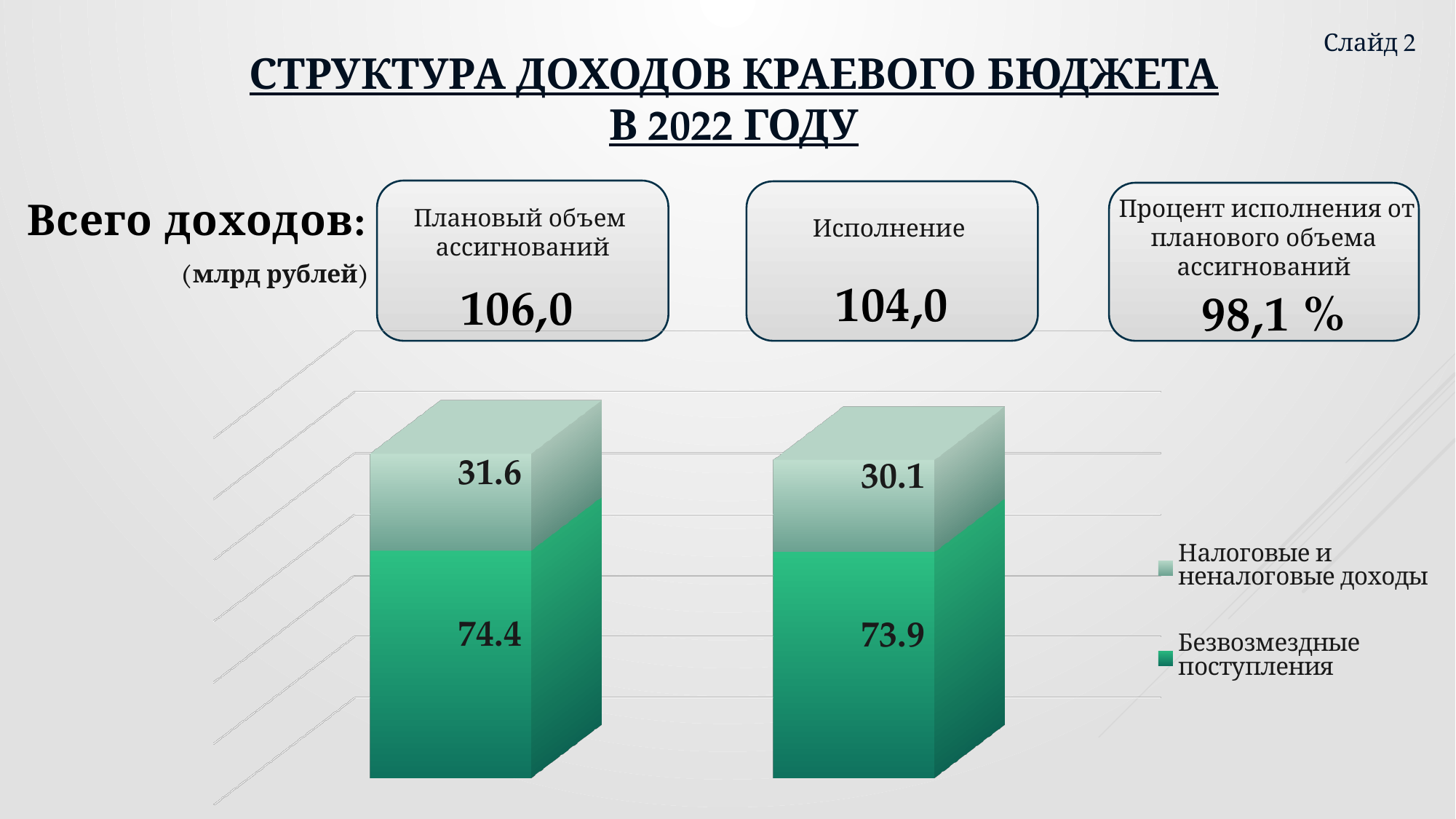

# Структура доходов краевого бюджета в 2022 году
Слайд 2

Всего доходов:
 Процент исполнения от планового объема ассигнований
Плановый объем
ассигнований
Исполнение

(млрд рублей)
104,0
106,0
98,1 %

[unsupported chart]